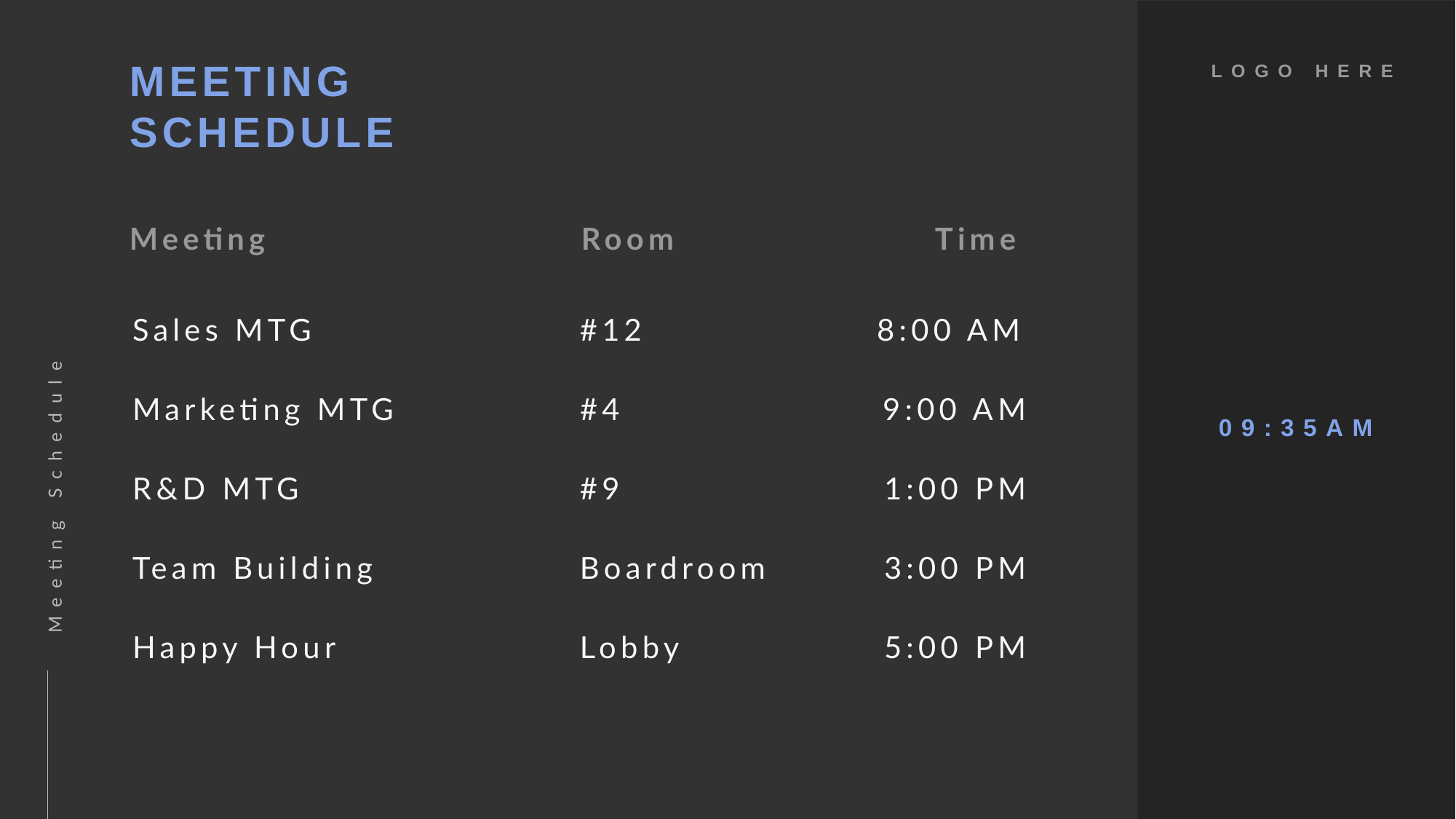

MEETING SCHEDULE
LOGO HERE
Room
Meeting
Time
Meeting Schedule
#12
Sales MTG
8:00 AM
#4
Marketing MTG
9:00 AM
09:35AM
#9
R&D MTG
1:00 PM
Boardroom
Team Building
3:00 PM
Lobby
Happy Hour
5:00 PM